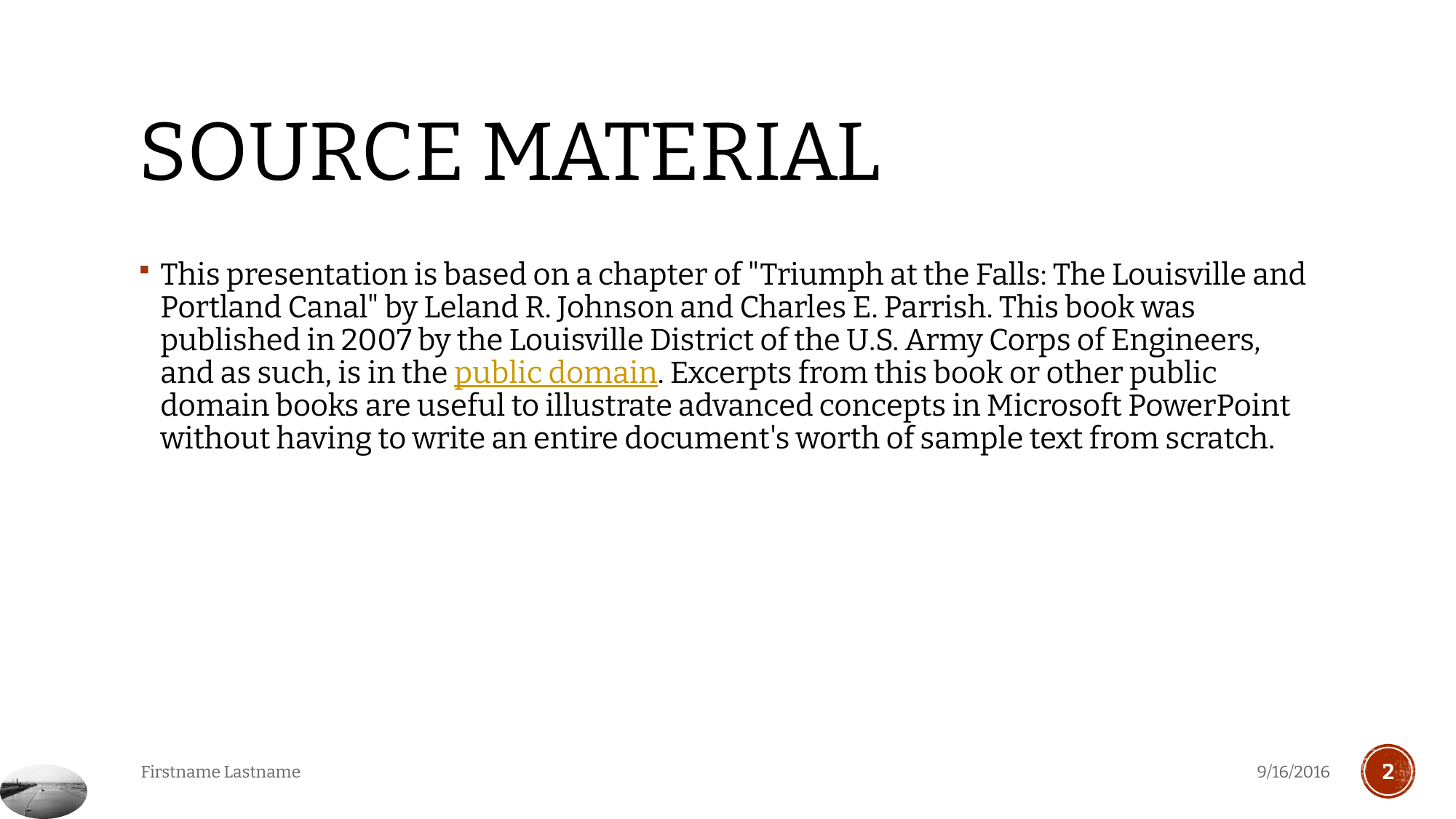

# Source Material
This presentation is based on a chapter of "Triumph at the Falls: The Louisville and Portland Canal" by Leland R. Johnson and Charles E. Parrish. This book was published in 2007 by the Louisville District of the U.S. Army Corps of Engineers, and as such, is in the public domain. Excerpts from this book or other public domain books are useful to illustrate advanced concepts in Microsoft PowerPoint without having to write an entire document's worth of sample text from scratch.
Firstname Lastname
9/16/2016
2